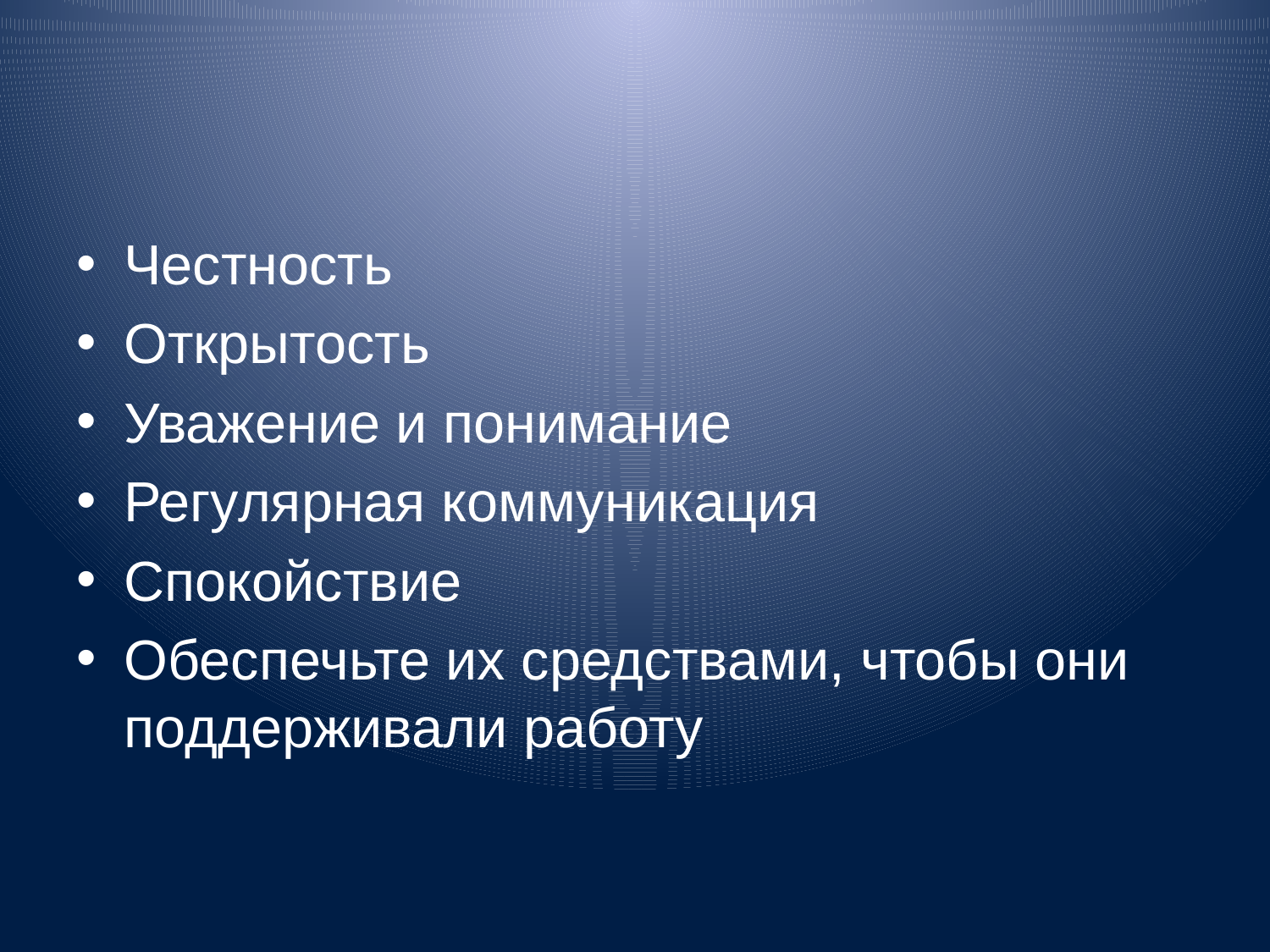

#
Честность
Открытость
Уважение и понимание
Регулярная коммуникация
Спокойствие
Обеспечьте их средствами, чтобы они поддерживали работу